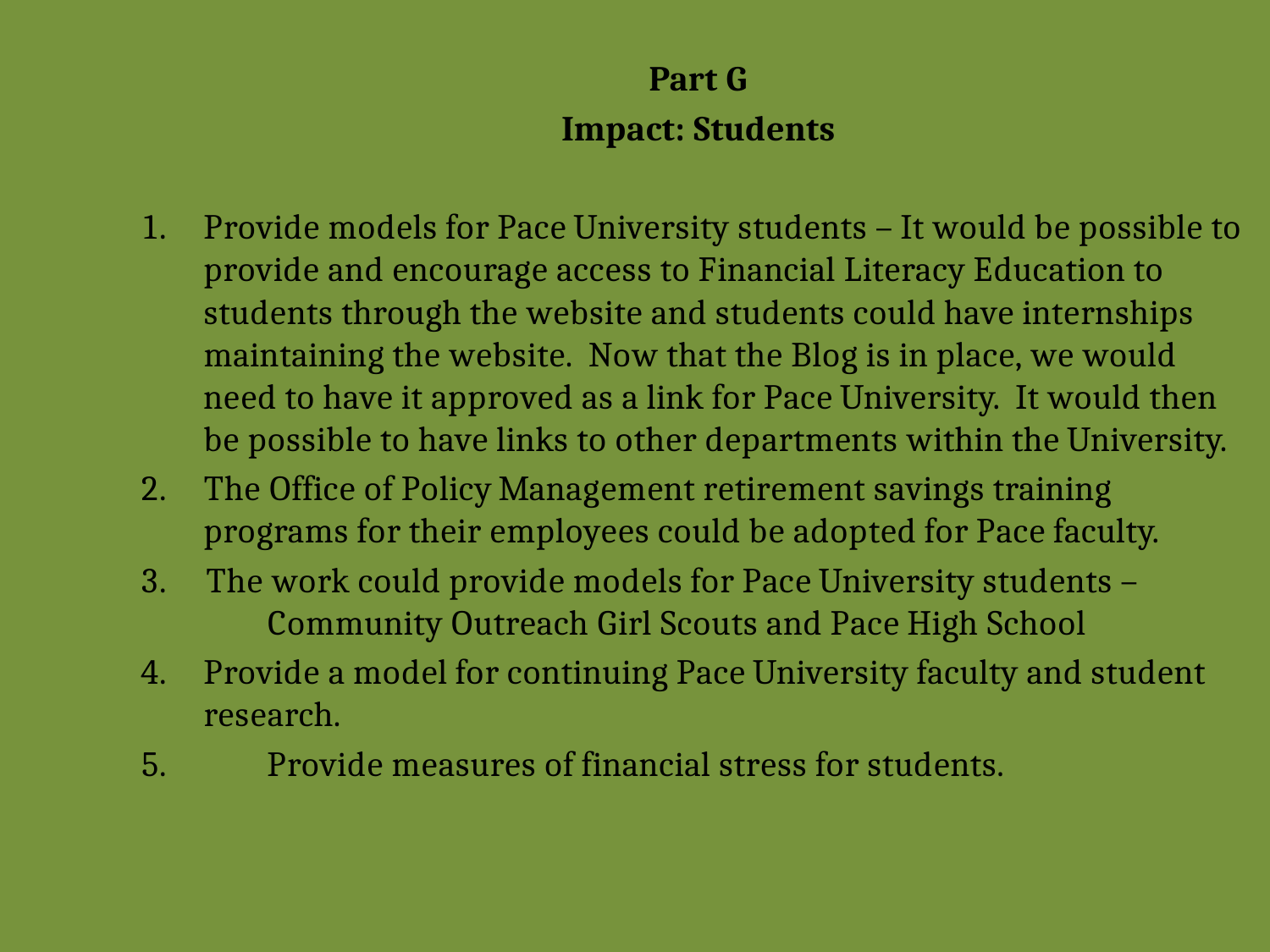

Part G
Impact: Students

Provide models for Pace University students – It would be possible to provide and encourage access to Financial Literacy Education to students through the website and students could have internships maintaining the website.  Now that the Blog is in place, we would need to have it approved as a link for Pace University.  It would then be possible to have links to other departments within the University.
The Office of Policy Management retirement savings training programs for their employees could be adopted for Pace faculty.
3.     The work could provide models for Pace University students –     	Community Outreach Girl Scouts and Pace High School
Provide a model for continuing Pace University faculty and student research.
5. 	Provide measures of financial stress for students.